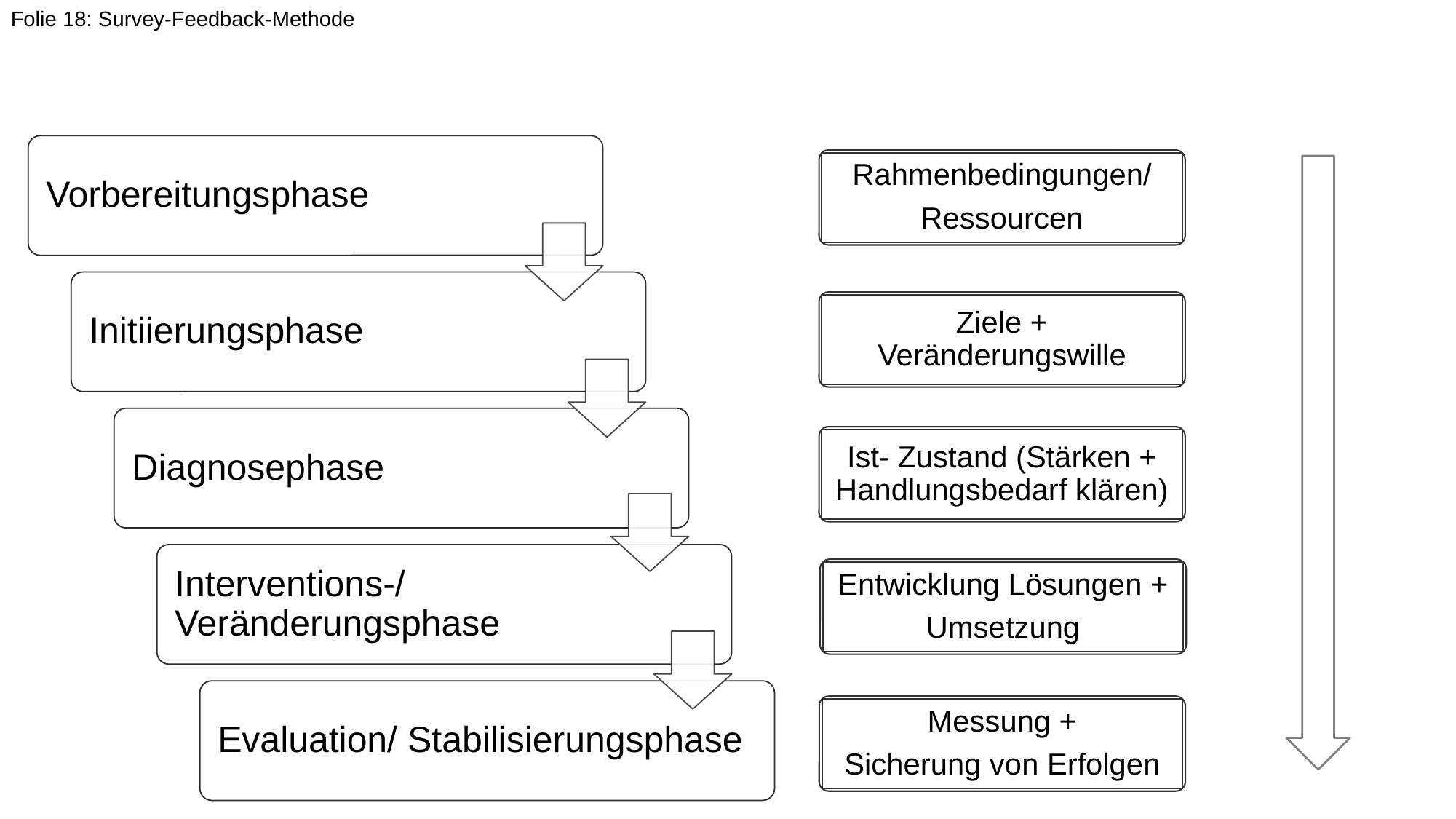

Folie 18: Survey-Feedback-Methode
Vorbereitungsphase
Initiierungsphase
Diagnosephase
Interventions-/ Veränderungsphase
Evaluation/ Stabilisierungsphase

Rahmenbedingungen/
Ressourcen

Ziele + Veränderungswille

Ist- Zustand (Stärken + Handlungsbedarf klären)

Entwicklung Lösungen +
Umsetzung

Messung +
Sicherung von Erfolgen